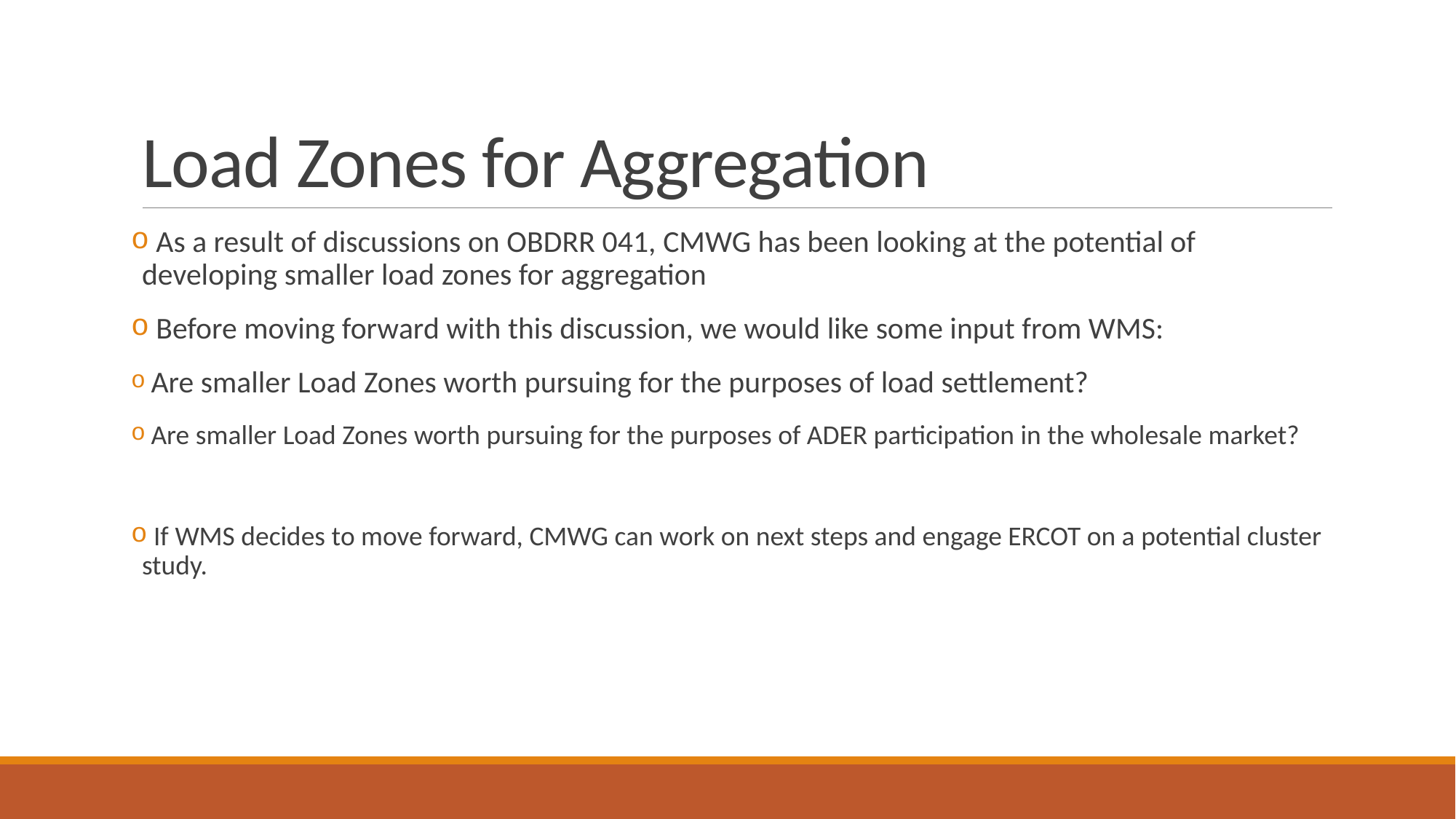

# Load Zones for Aggregation
 As a result of discussions on OBDRR 041, CMWG has been looking at the potential of developing smaller load zones for aggregation
 Before moving forward with this discussion, we would like some input from WMS:
 Are smaller Load Zones worth pursuing for the purposes of load settlement?
 Are smaller Load Zones worth pursuing for the purposes of ADER participation in the wholesale market?

 If WMS decides to move forward, CMWG can work on next steps and engage ERCOT on a potential cluster study.